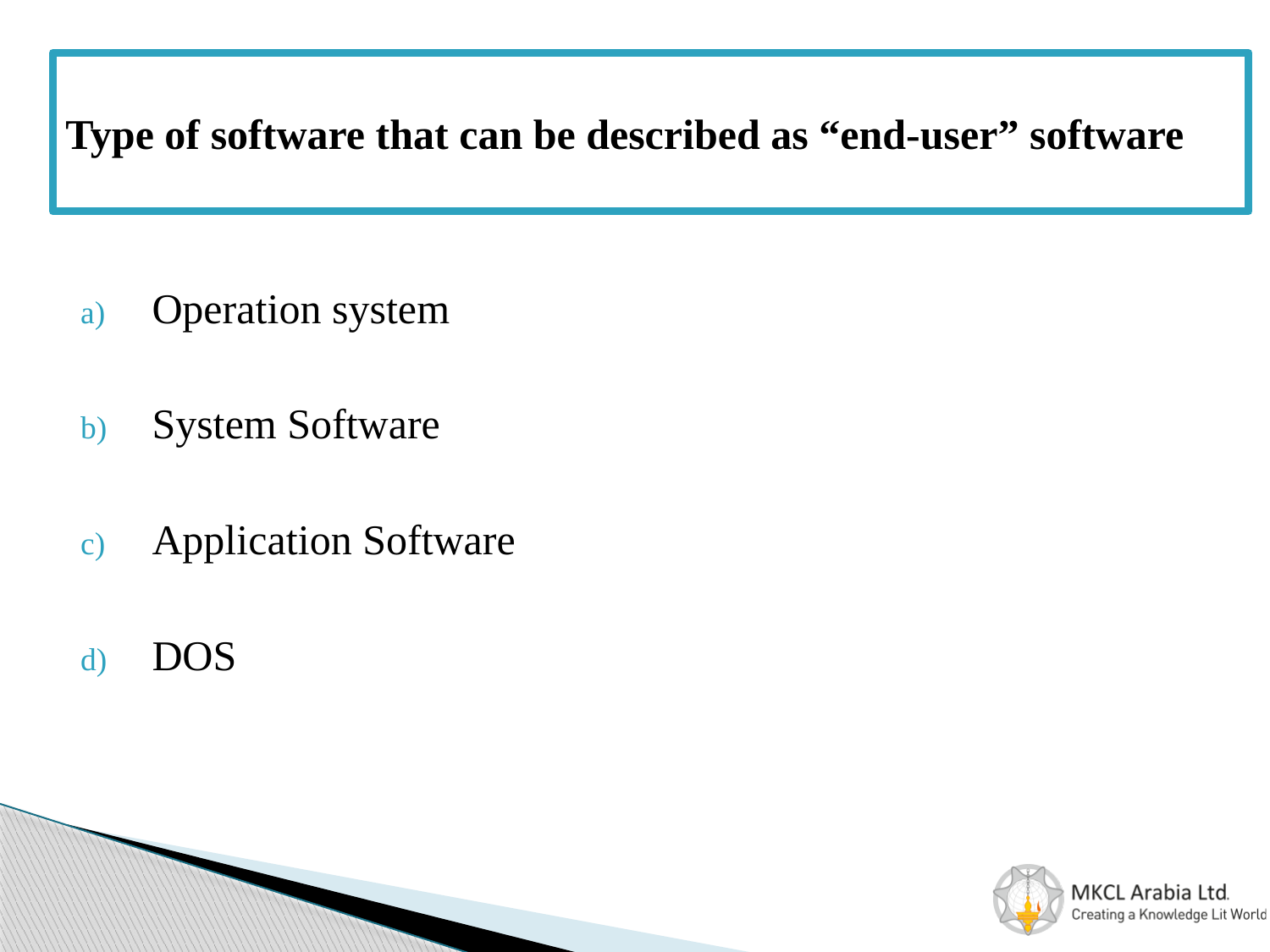

# Type of software that can be described as “end-user” software
Operation system

System Software

Application Software

DOS